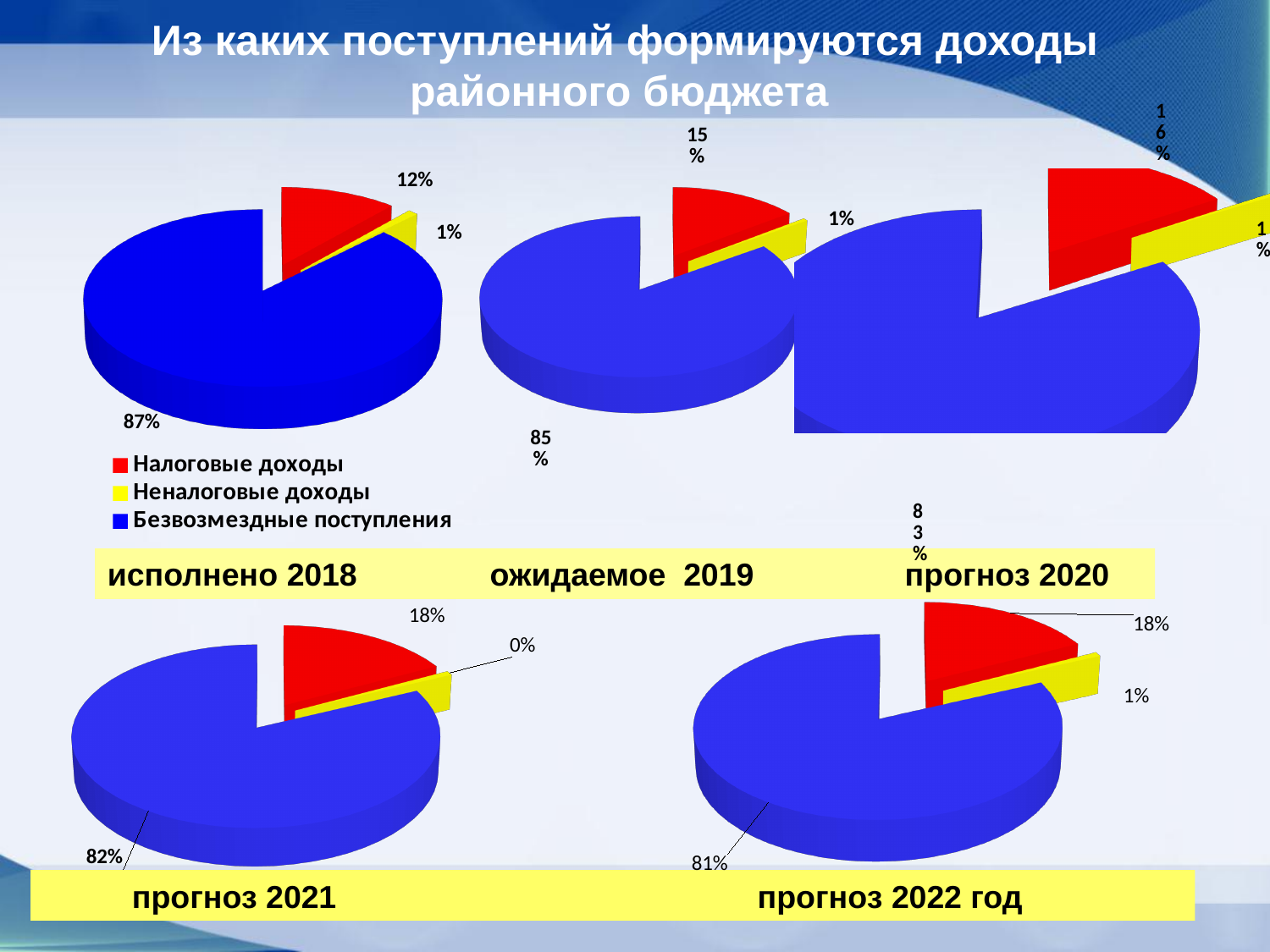

# Из каких поступлений формируются доходы районного бюджета

[unsupported chart]

[unsupported chart]

[unsupported chart]

исполнено 2018               ожидаемое  2019 	    прогноз 2020

[unsupported chart]

[unsupported chart]

          прогноз 2021
прогноз 2022 год